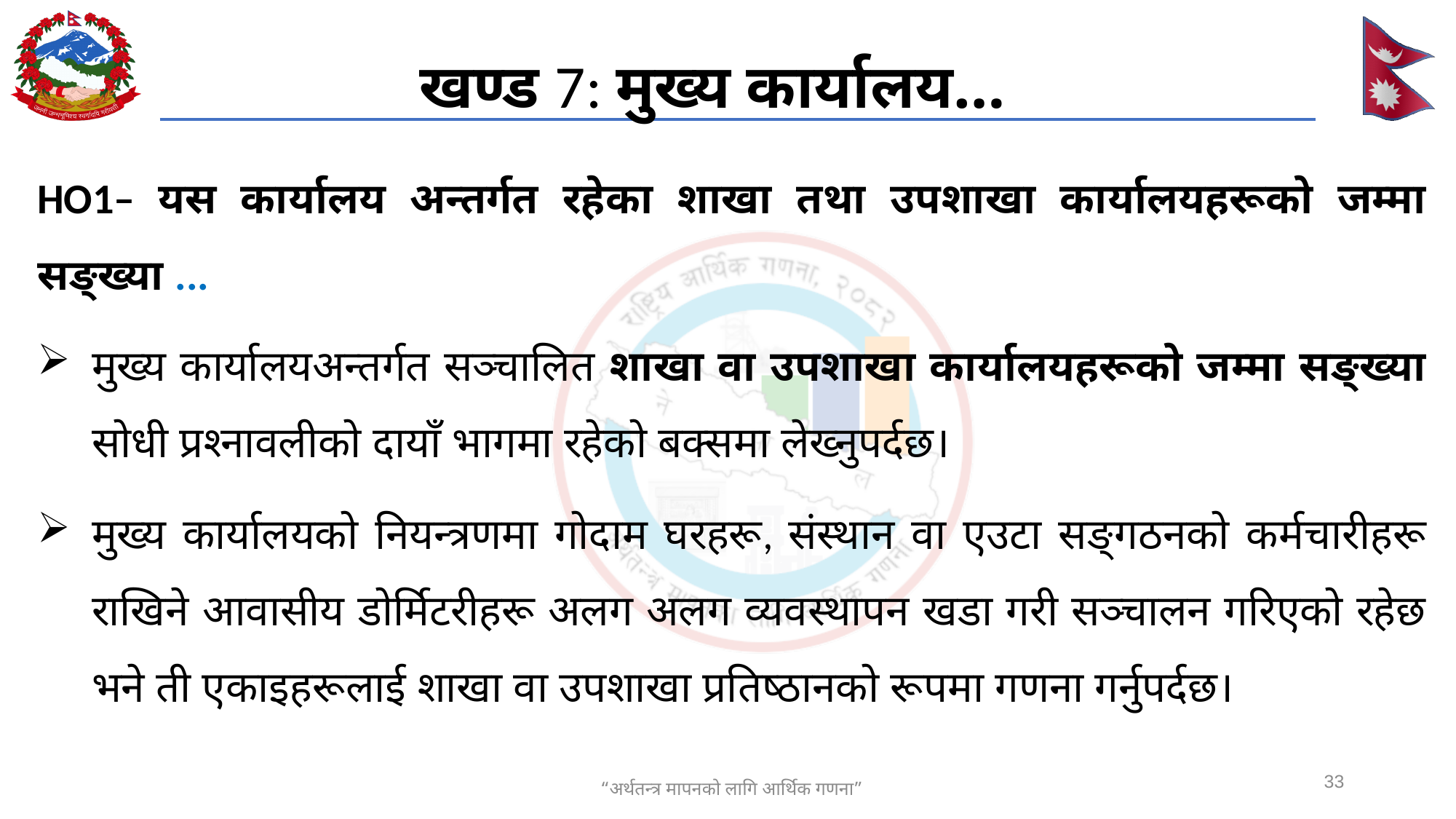

# खण्ड 7: मुख्य कार्यालय…
HO1– यस कार्यालय अन्तर्गत रहेका शाखा तथा उपशाखा कार्यालयहरूको जम्मा सङ्ख्या ...
मुख्य कार्यालयअन्तर्गत सञ्चालित शाखा वा उपशाखा कार्यालयहरूको जम्मा सङ्ख्या सोधी प्रश्नावलीको दायाँ भागमा रहेको बक्समा लेख्नुपर्दछ।
मुख्य कार्यालयको नियन्त्रणमा गोदाम घरहरू, संस्थान वा एउटा सङ्गठनको कर्मचारीहरू राखिने आवासीय डोर्मिटरीहरू अलग अलग व्यवस्थापन खडा गरी सञ्चालन गरिएको रहेछ भने ती एकाइहरूलाई शाखा वा उपशाखा प्रतिष्ठानको रूपमा गणना गर्नुपर्दछ।
33
“अर्थतन्त्र मापनको लागि आर्थिक गणना”